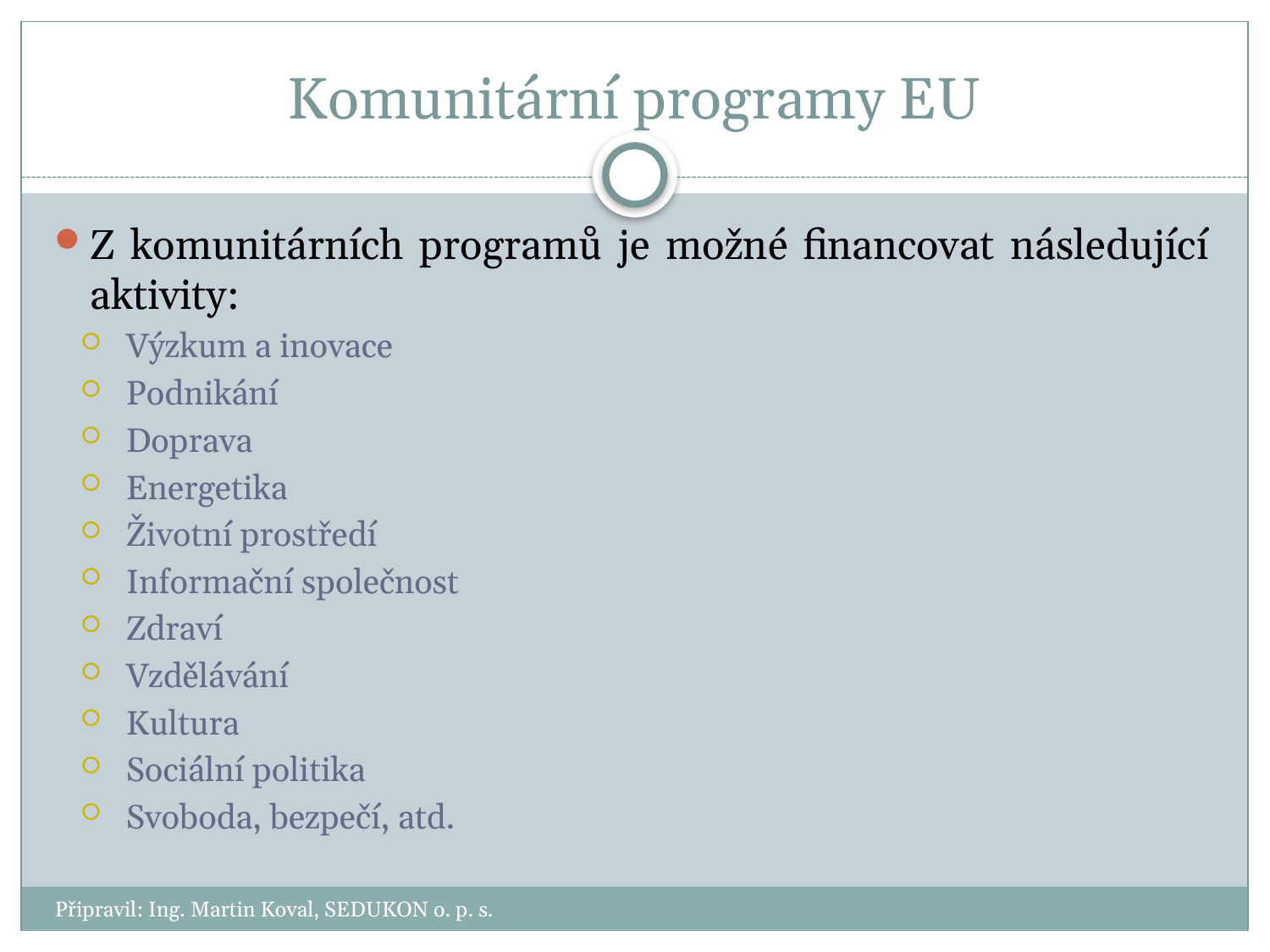

# Komunitární programy EU
Z komunitárních programů je možné financovat následující aktivity:
Výzkum a inovace
Podnikání
Doprava
Energetika
Životní prostředí
Informační společnost
Zdraví
Vzdělávání
Kultura
Sociální politika
Svoboda, bezpečí, atd.
Připravil: Ing. Martin Koval, SEDUKON o. p. s.